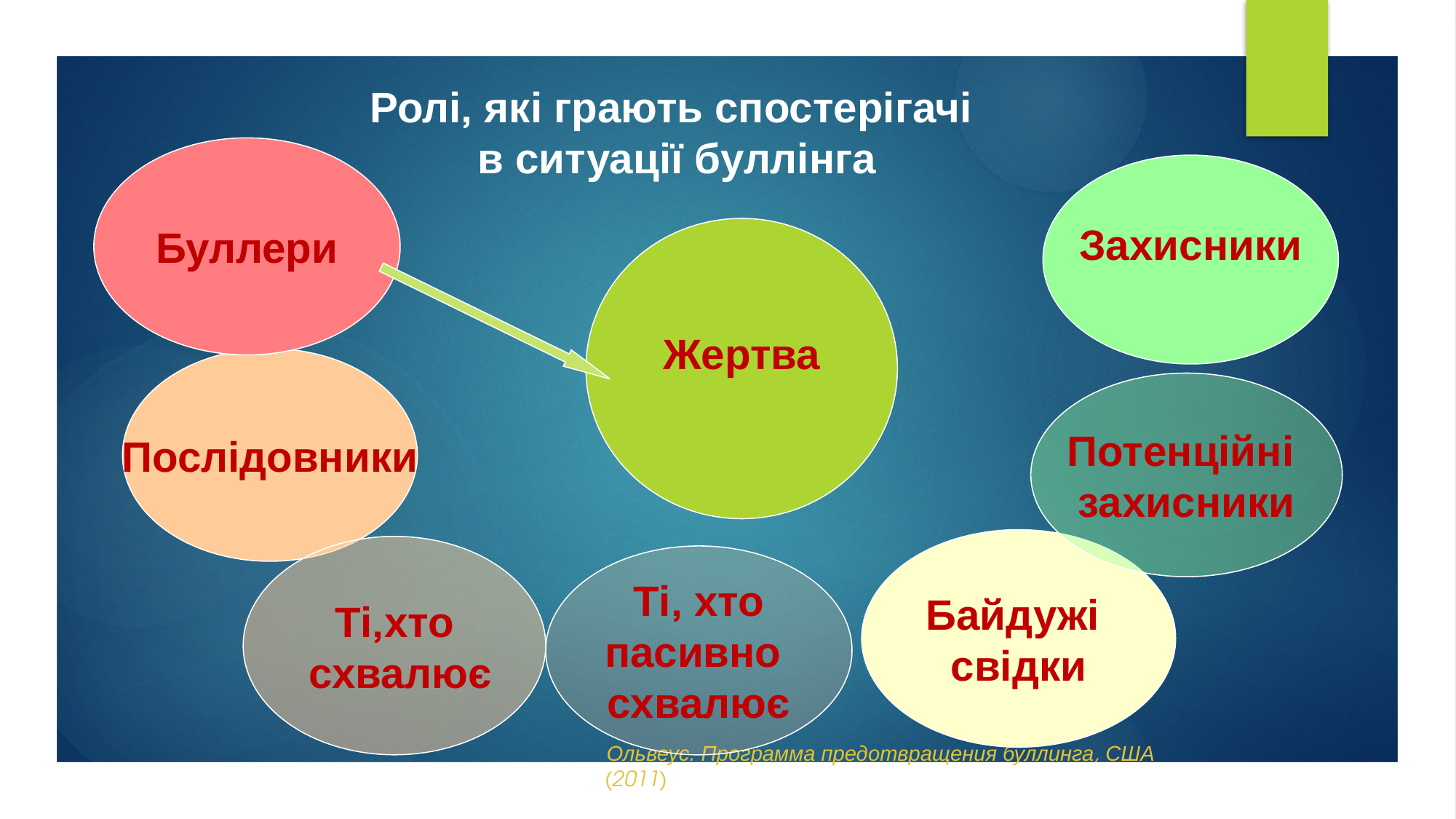

# Ролі, які грають спостерігачі в ситуації буллінга

Буллери
Захисники

Жертва

Послідовники
Потенційні
захисники
Байдужі
свідки
Ті,хто
 схвалює
Ті, хто
пасивно
схвалює

Ольвеус. Программа предотвращения буллинга, США (2011)